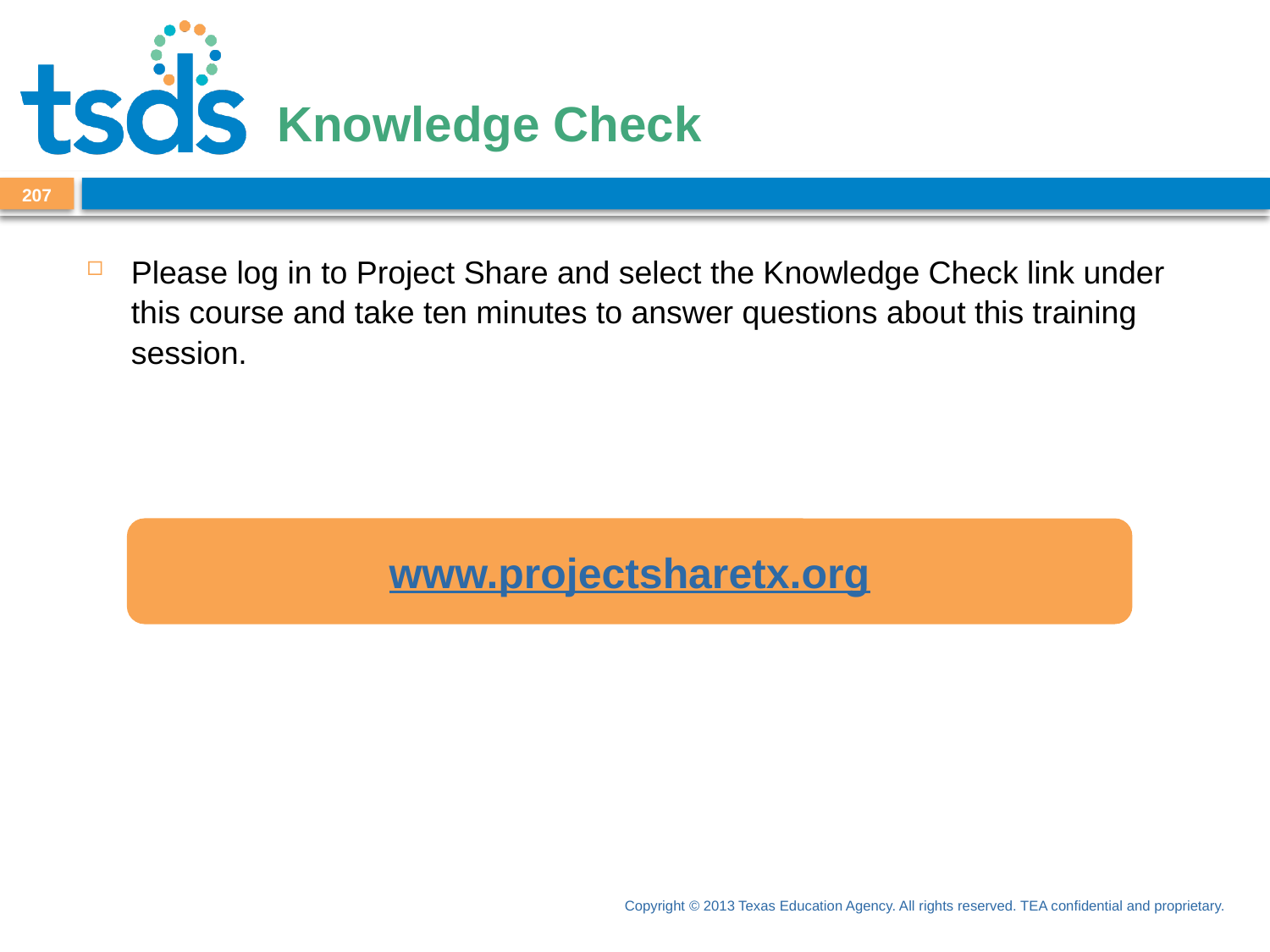

# Knowledge Check
207
Please log in to Project Share and select the Knowledge Check link under this course and take ten minutes to answer questions about this training session.

www.projectsharetx.org